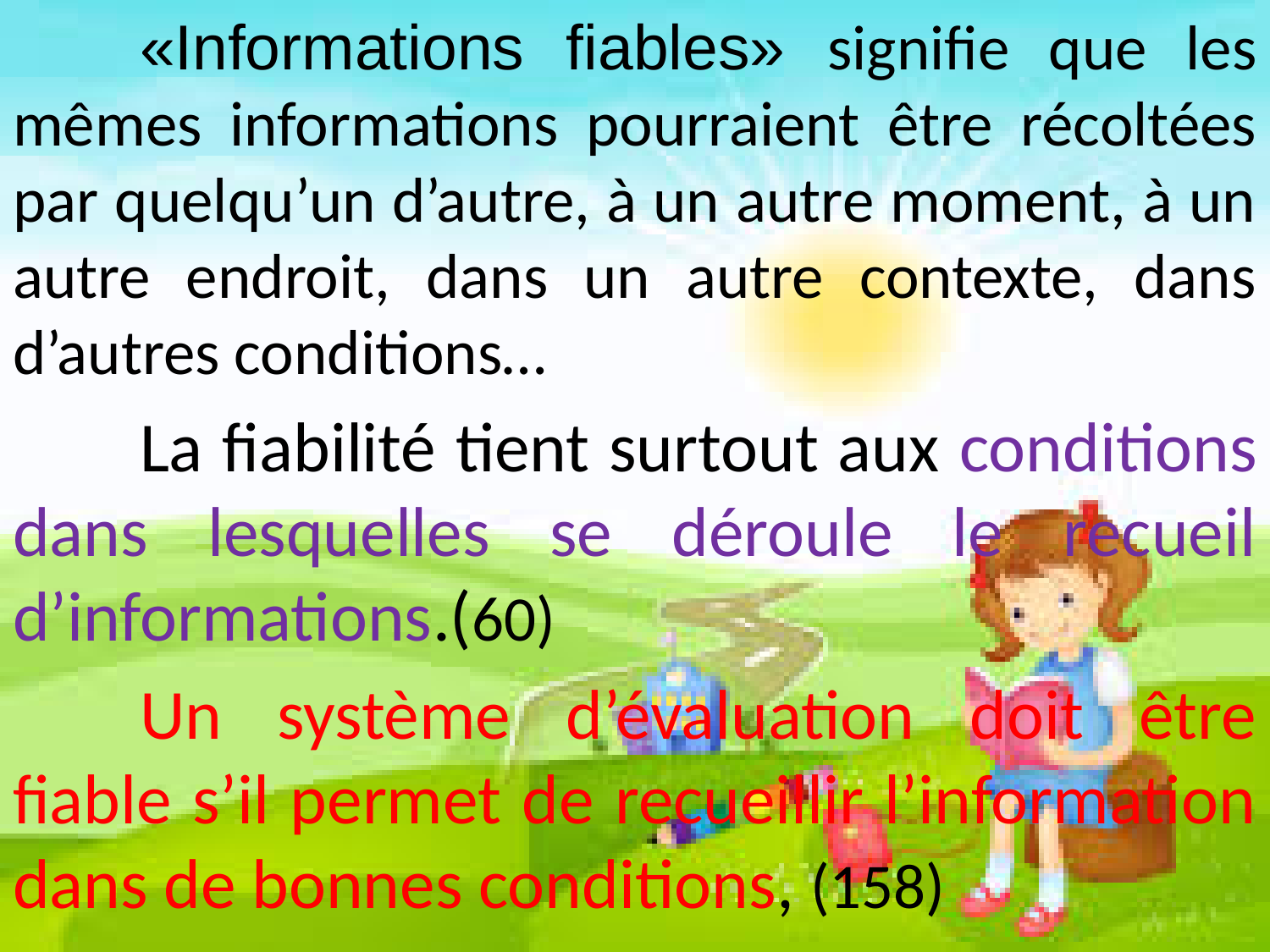

«Informations fiables» signifie que les mêmes informations pourraient être récoltées par quelqu’un d’autre, à un autre moment, à un autre endroit, dans un autre contexte, dans d’autres conditions…
	La fiabilité tient surtout aux conditions dans lesquelles se déroule le recueil d’informations.(60)
	Un système d’évaluation doit être fiable s’il permet de recueillir l’information dans de bonnes conditions, (158)